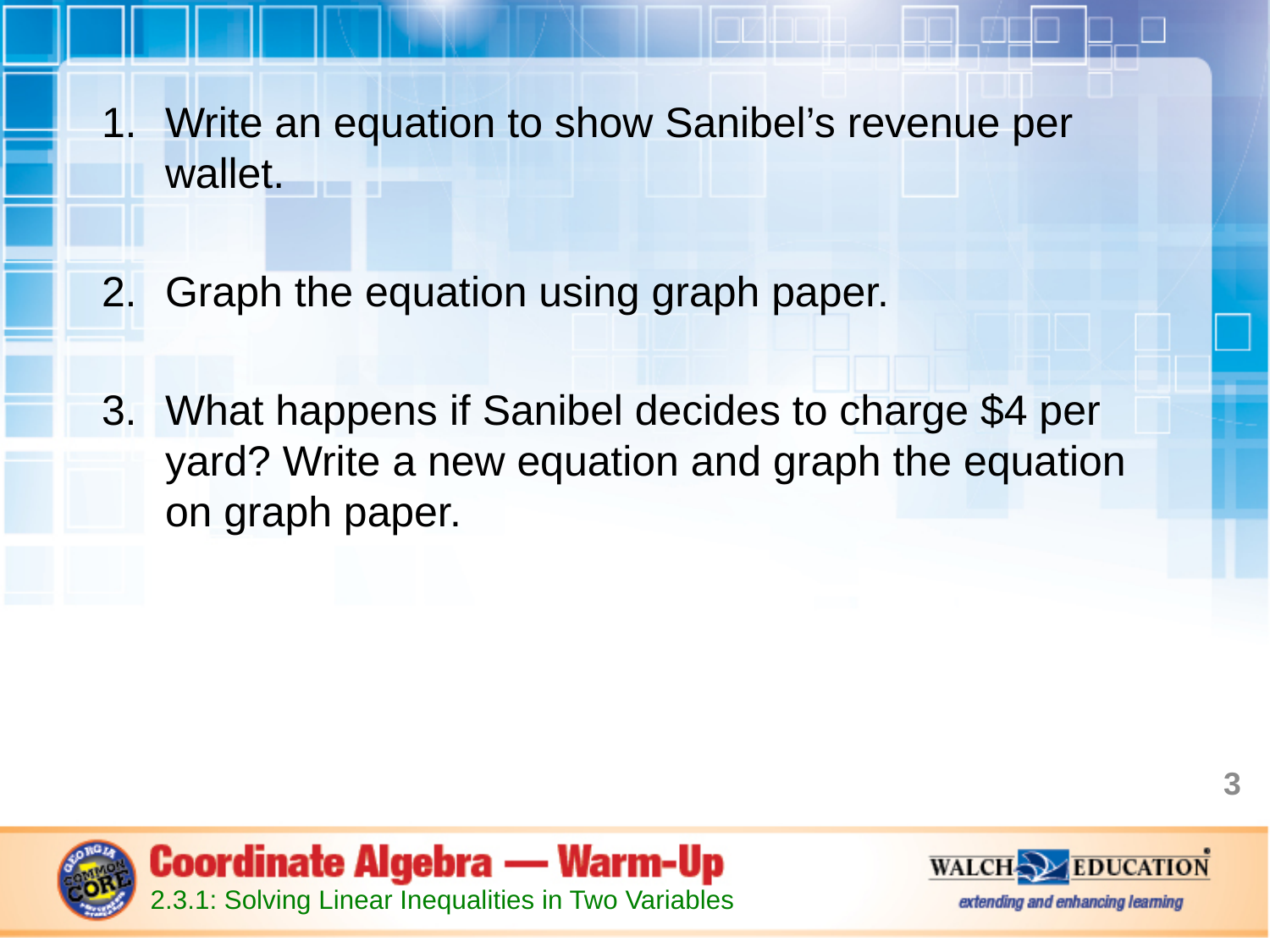

Write an equation to show Sanibel’s revenue per wallet.

Graph the equation using graph paper.

What happens if Sanibel decides to charge $4 per yard? Write a new equation and graph the equation on graph paper.
3
2.3.1: Solving Linear Inequalities in Two Variables